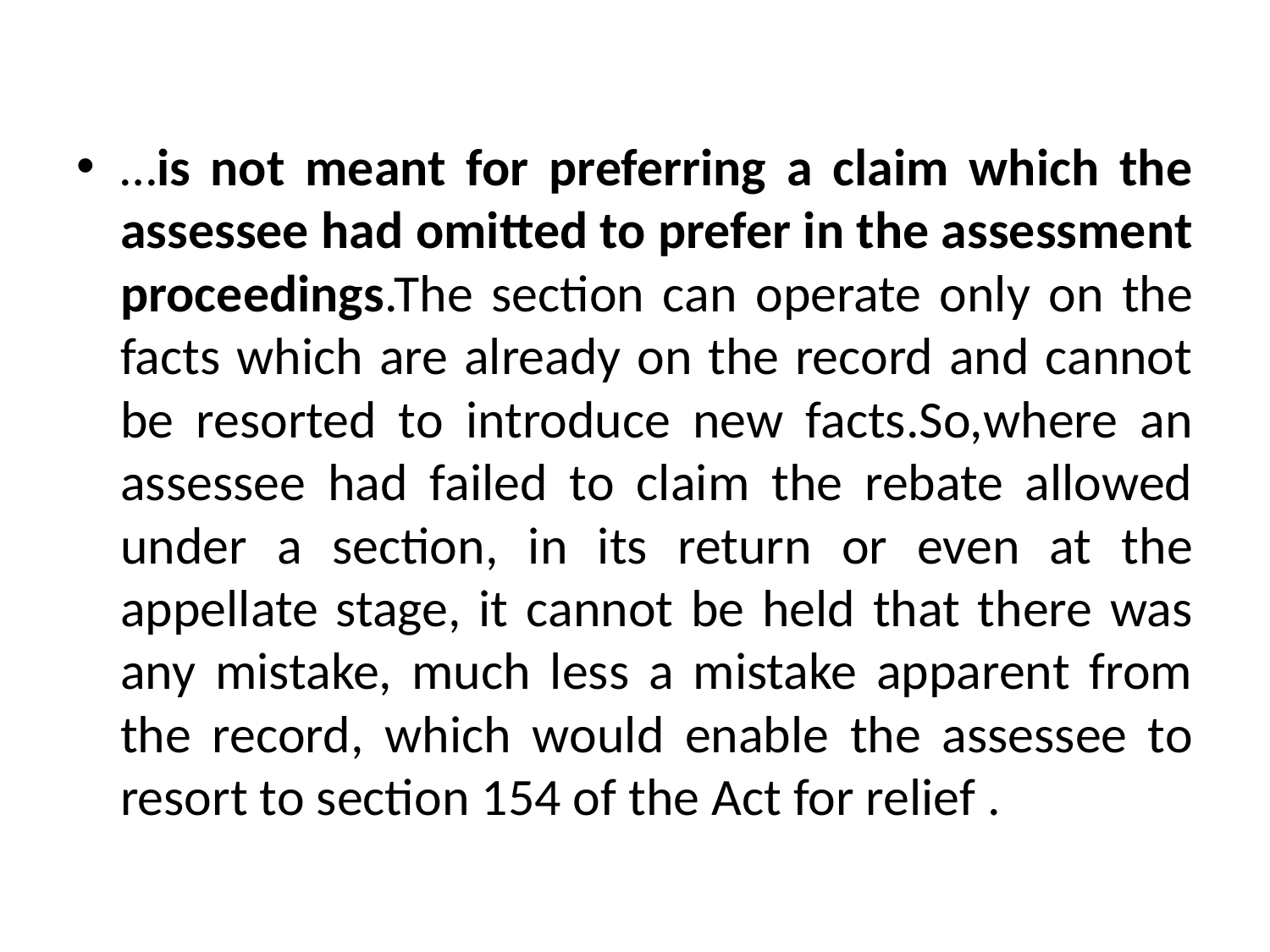

#
…is not meant for preferring a claim which the assessee had omitted to prefer in the assessment proceedings.The section can operate only on the facts which are already on the record and cannot be resorted to introduce new facts.So,where an assessee had failed to claim the rebate allowed under a section, in its return or even at the appellate stage, it cannot be held that there was any mistake, much less a mistake apparent from the record, which would enable the assessee to resort to section 154 of the Act for relief .